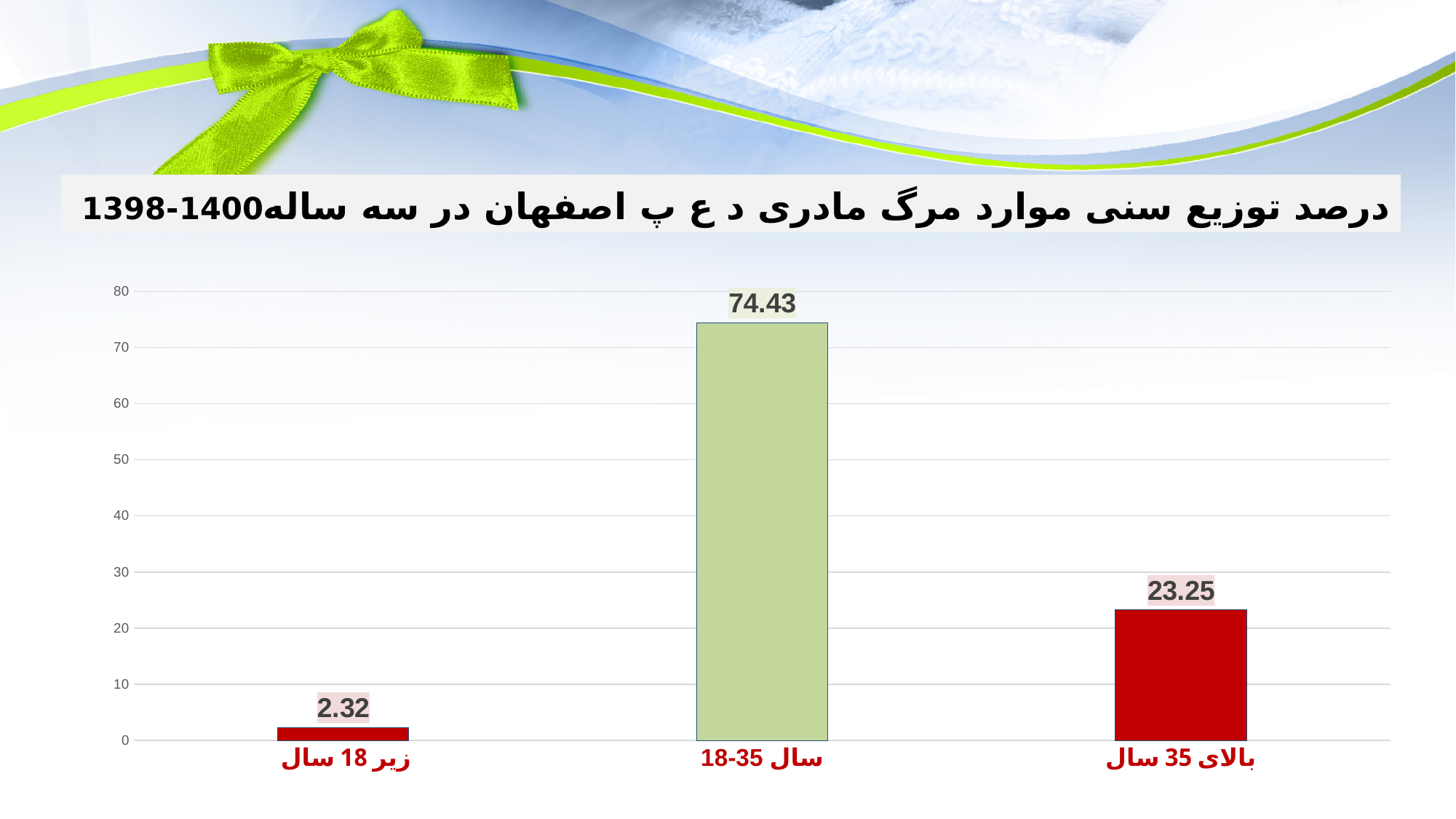

درصد توزیع سنی موارد مرگ مادری د ع پ اصفهان در سه ساله1400-1398

### Chart

| Category | درصد |
|---|---|
|  زیر 18 سال | 2.32 |
| 18-35 سال | 74.43 |
| بالای 35 سال | 23.25 |